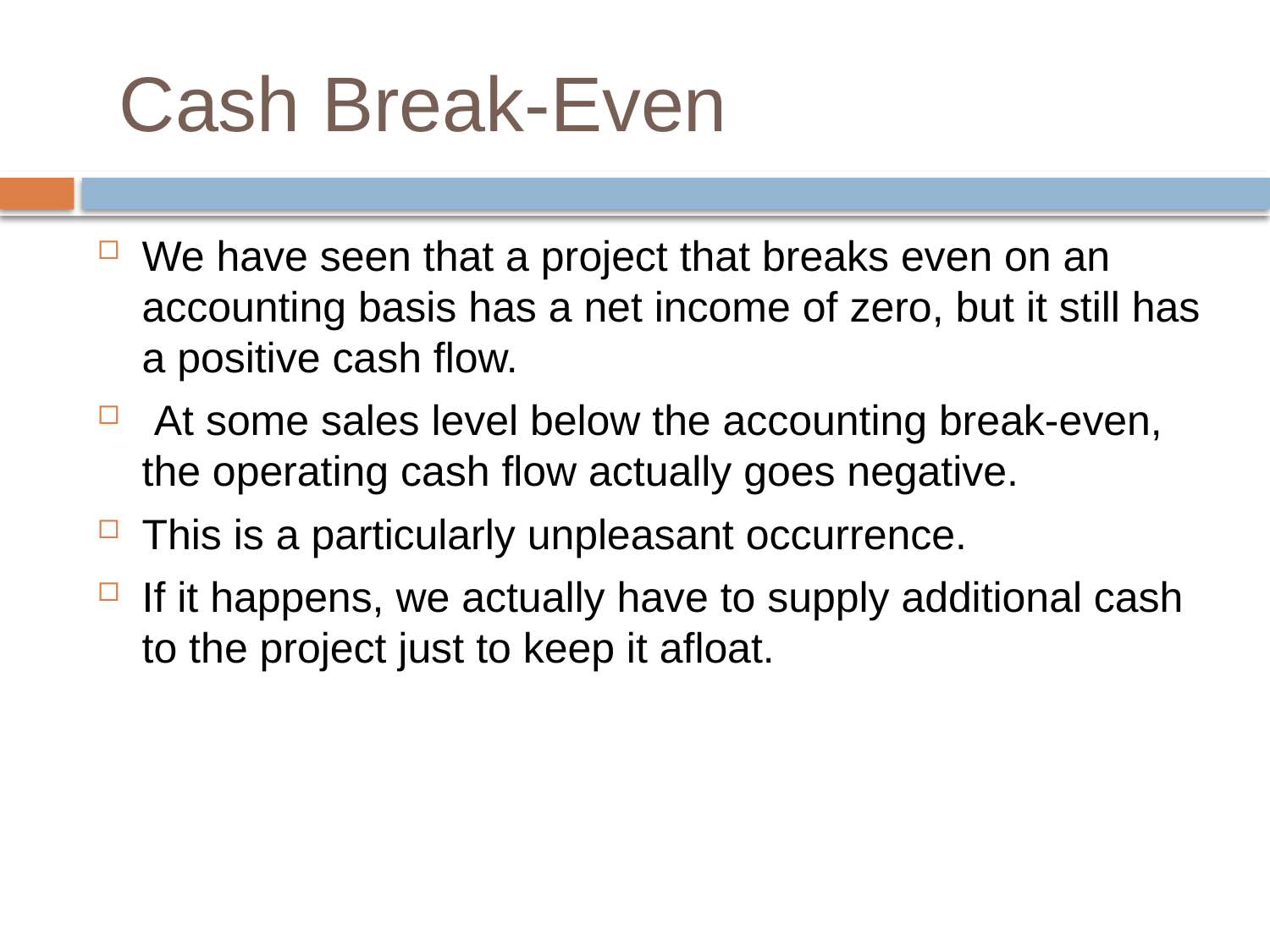

# Cash Break-Even
We have seen that a project that breaks even on an accounting basis has a net income of zero, but it still has a positive cash flow.
 At some sales level below the accounting break-even, the operating cash flow actually goes negative.
This is a particularly unpleasant occurrence.
If it happens, we actually have to supply additional cash to the project just to keep it afloat.